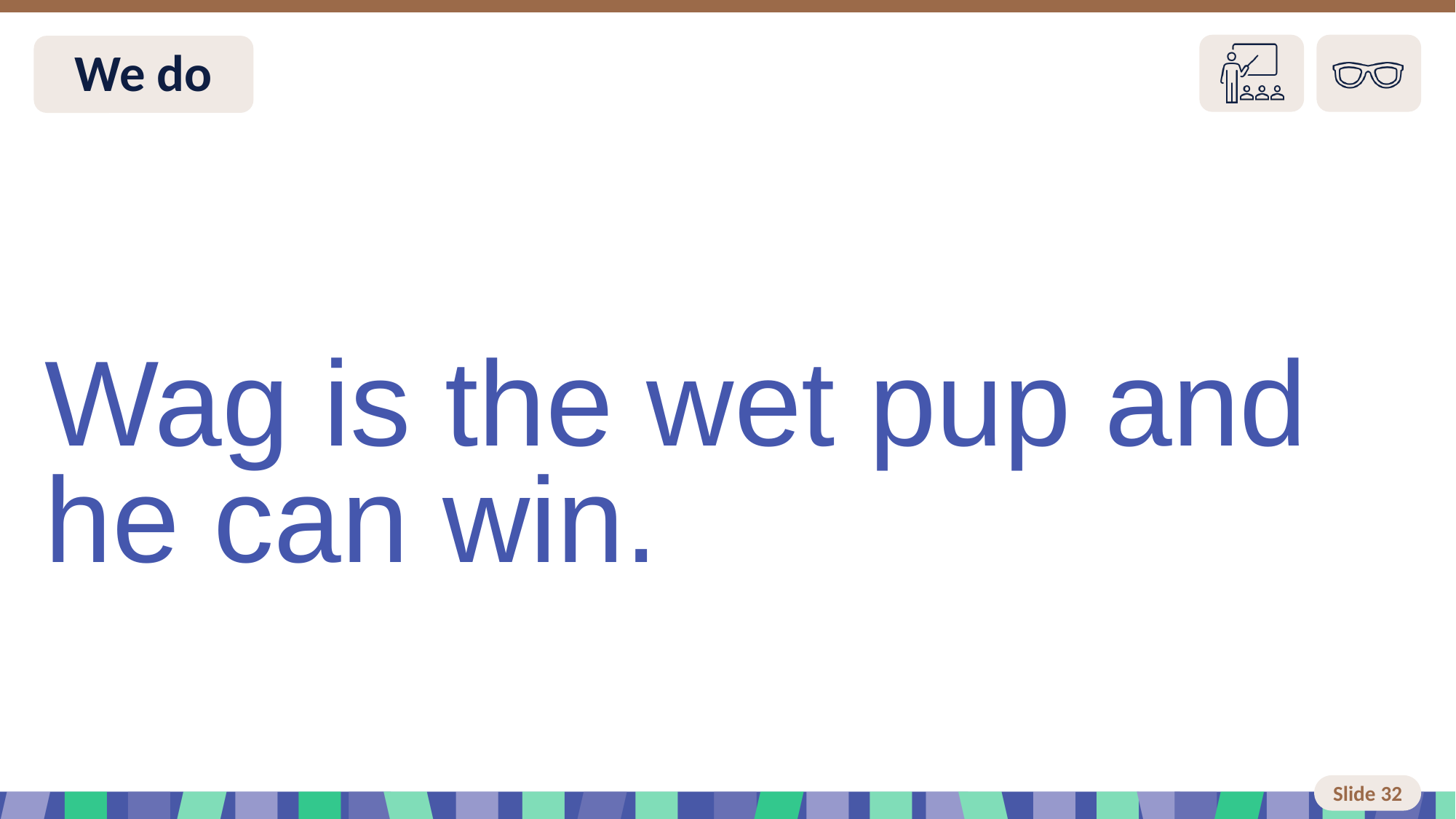

# Slide 32 We do
Wag is the wet pup and he can win.